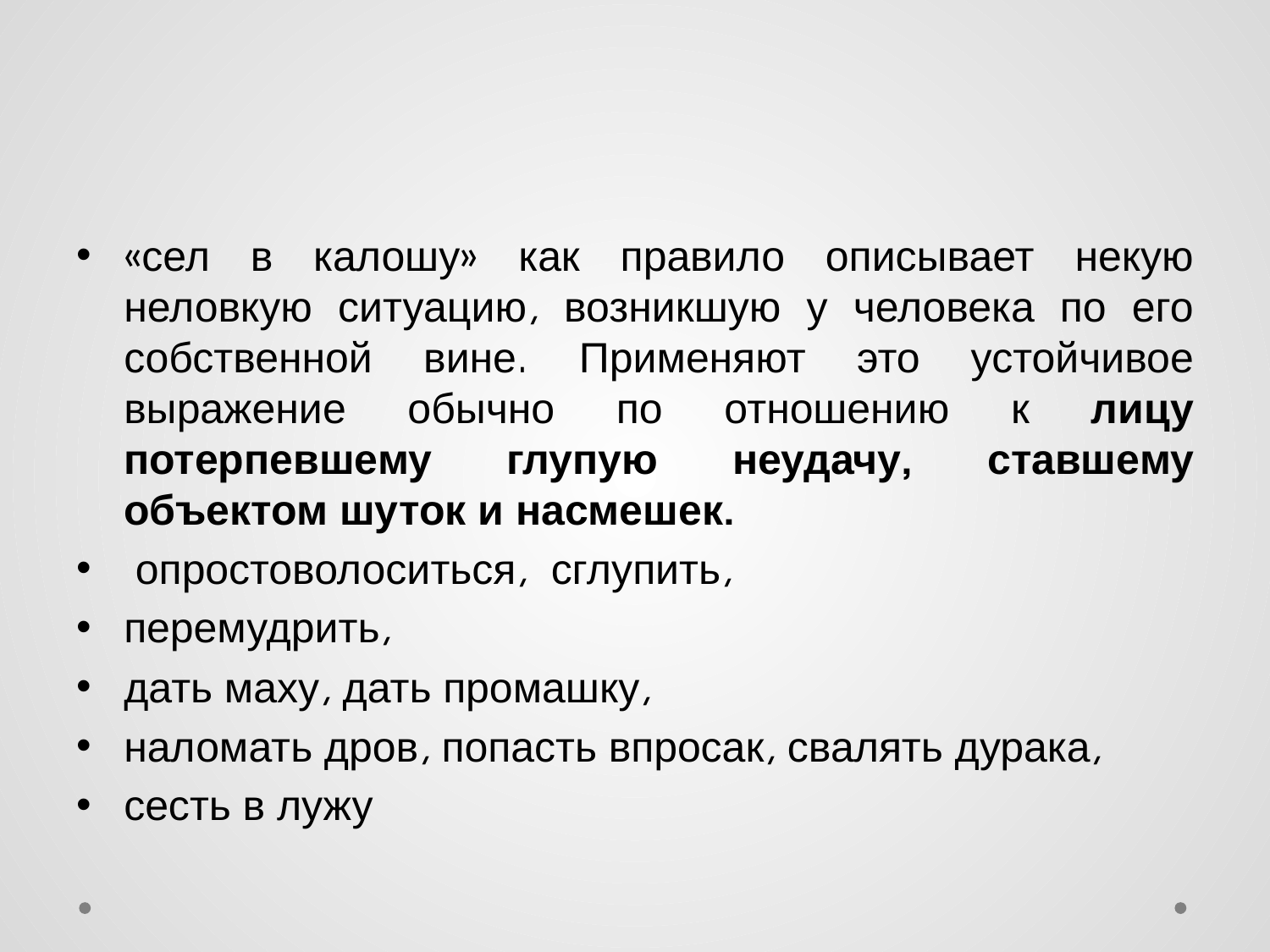

#
«сел в калошу» как правило описывает некую неловкую ситуацию, возникшую у человека по его собственной вине. Применяют это устойчивое выражение обычно по отношению к лицу потерпевшему глупую неудачу, ставшему объектом шуток и насмешек.
 опростоволоситься,  сглупить,
перемудрить,
дать маху, дать промашку,
наломать дров, попасть впросак, свалять дурака,
сесть в лужу